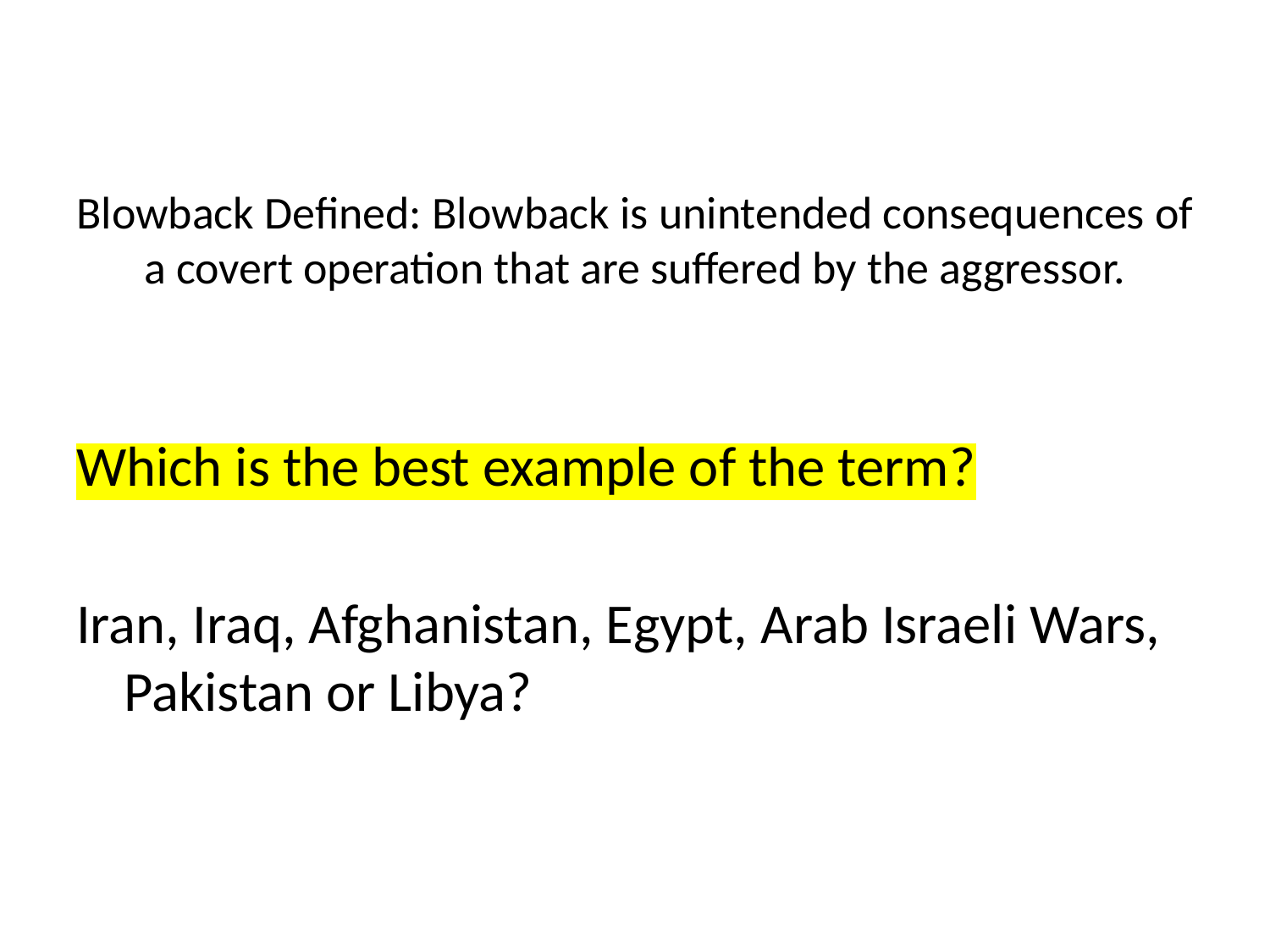

# Blowback Defined: Blowback is unintended consequences of a covert operation that are suffered by the aggressor.
Which is the best example of the term?

Iran, Iraq, Afghanistan, Egypt, Arab Israeli Wars, Pakistan or Libya?